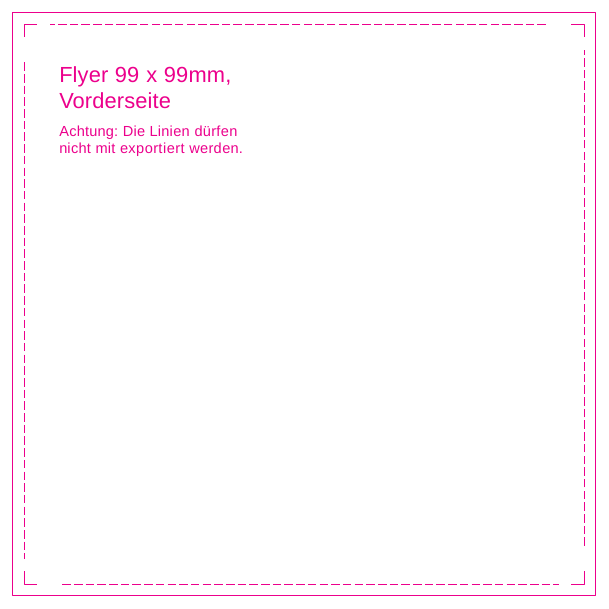

Flyer 99 x 99mm, Vorderseite
Achtung: Die Linien dürfen  nicht mit exportiert werden.